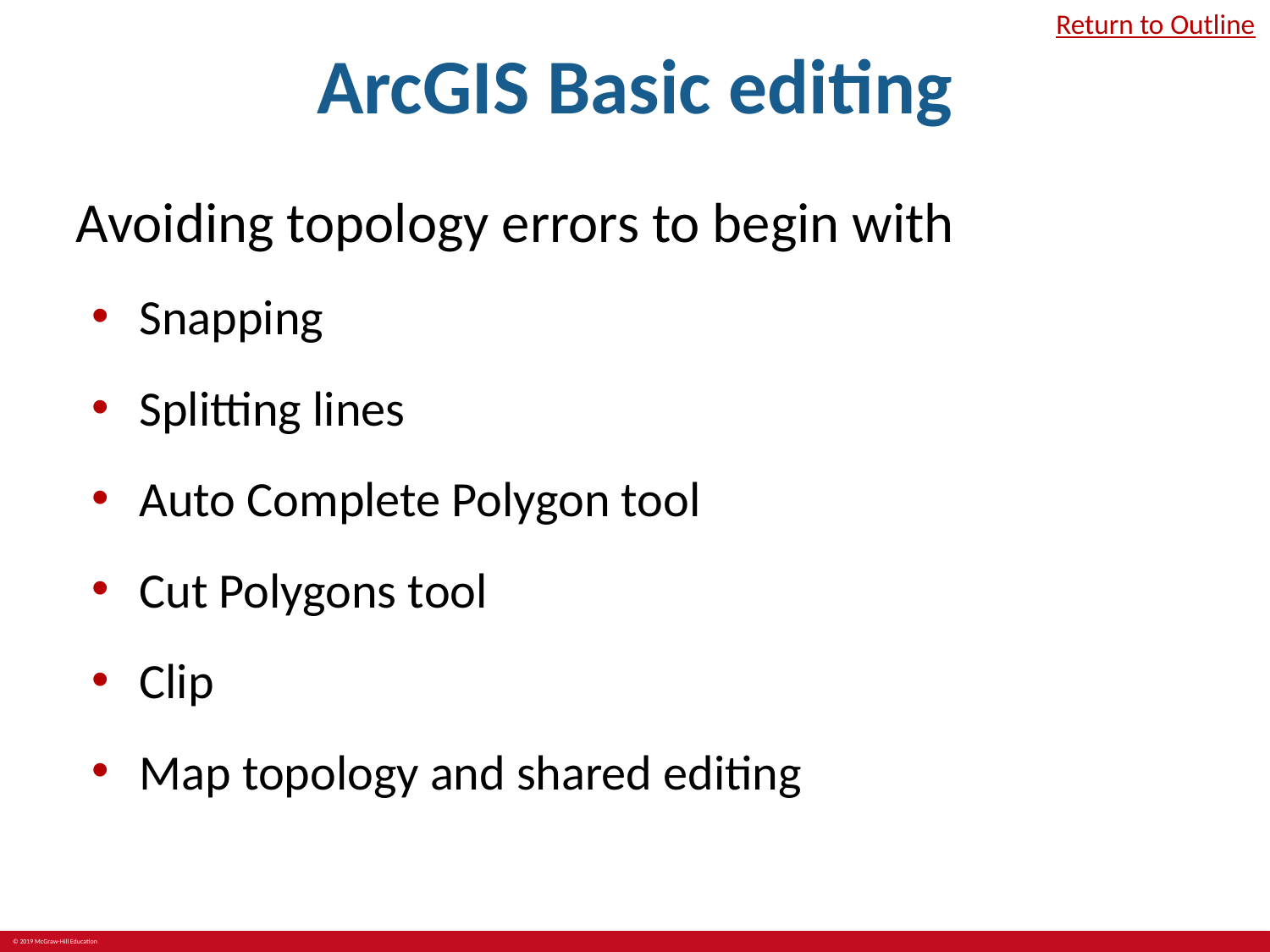

# ArcGIS Basic editing
Return to Outline
Avoiding topology errors to begin with
Snapping
Splitting lines
Auto Complete Polygon tool
Cut Polygons tool
Clip
Map topology and shared editing